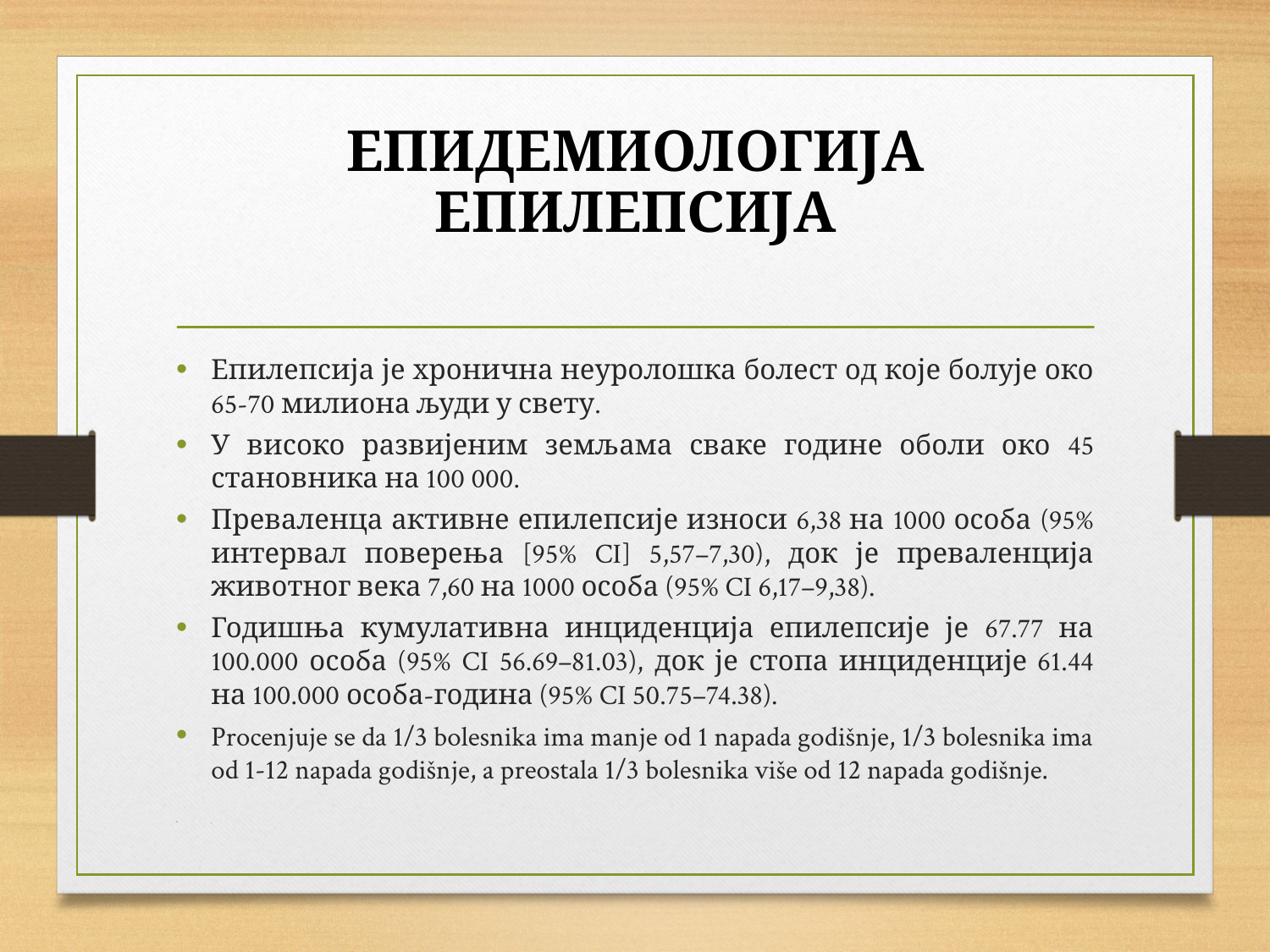

# ЕПИДЕМИОЛОГИЈА ЕПИЛЕПСИЈА
Епилепсија је хронична неуролошка болест од које болује око 65-70 милиона људи у свету.
У високо развијеним земљама сваке године оболи око 45 становника на 100 000.
Преваленца активне епилепсије износи 6,38 на 1000 особа (95% интервал поверења [95% CI] 5,57–7,30), док је преваленција животног века 7,60 на 1000 особа (95% CI 6,17–9,38).
Годишња кумулативна инциденција епилепсије је 67.77 на 100.000 особа (95% CI 56.69–81.03), док је стопа инциденције 61.44 на 100.000 особа-година (95% CI 50.75–74.38).
Procenjuje se da 1/3 bolesnika ima manje od 1 napada godišnje, 1/3 bolesnika ima od 1-12 napada godišnje, a preostala 1/3 bolesnika više od 12 napada godišnje.

.